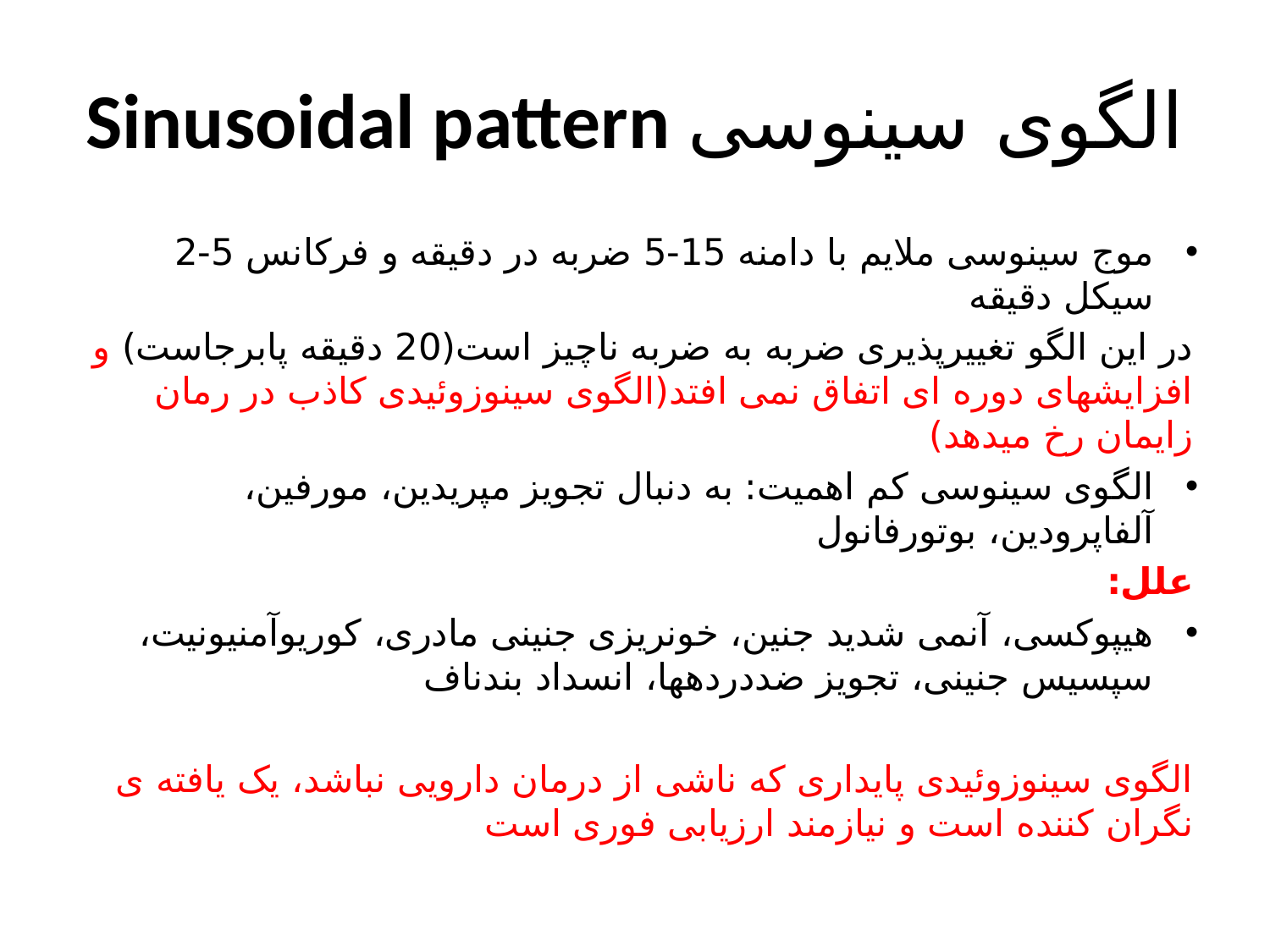

# Sinusoidal pattern الگوی سینوسی
موج سینوسی ملایم با دامنه 15-5 ضربه در دقیقه و فرکانس 5-2 سیکل دقیقه
در این الگو تغییرپذیری ضربه به ضربه ناچیز است(20 دقیقه پابرجاست) و افزایشهای دوره ای اتفاق نمی افتد(الگوی سینوزوئیدی کاذب در رمان زایمان رخ میدهد)
الگوی سینوسی کم اهمیت: به دنبال تجویز مپریدین، مورفین، آلفاپرودین، بوتورفانول
علل:
هیپوکسی، آنمی شدید جنین، خونریزی جنینی مادری، کوریوآمنیونیت، سپسیس جنینی، تجویز ضددردهها، انسداد بندناف

الگوی سینوزوئیدی پایداری که ناشی از درمان دارویی نباشد، یک یافته ی نگران کننده است و نیازمند ارزیابی فوری است